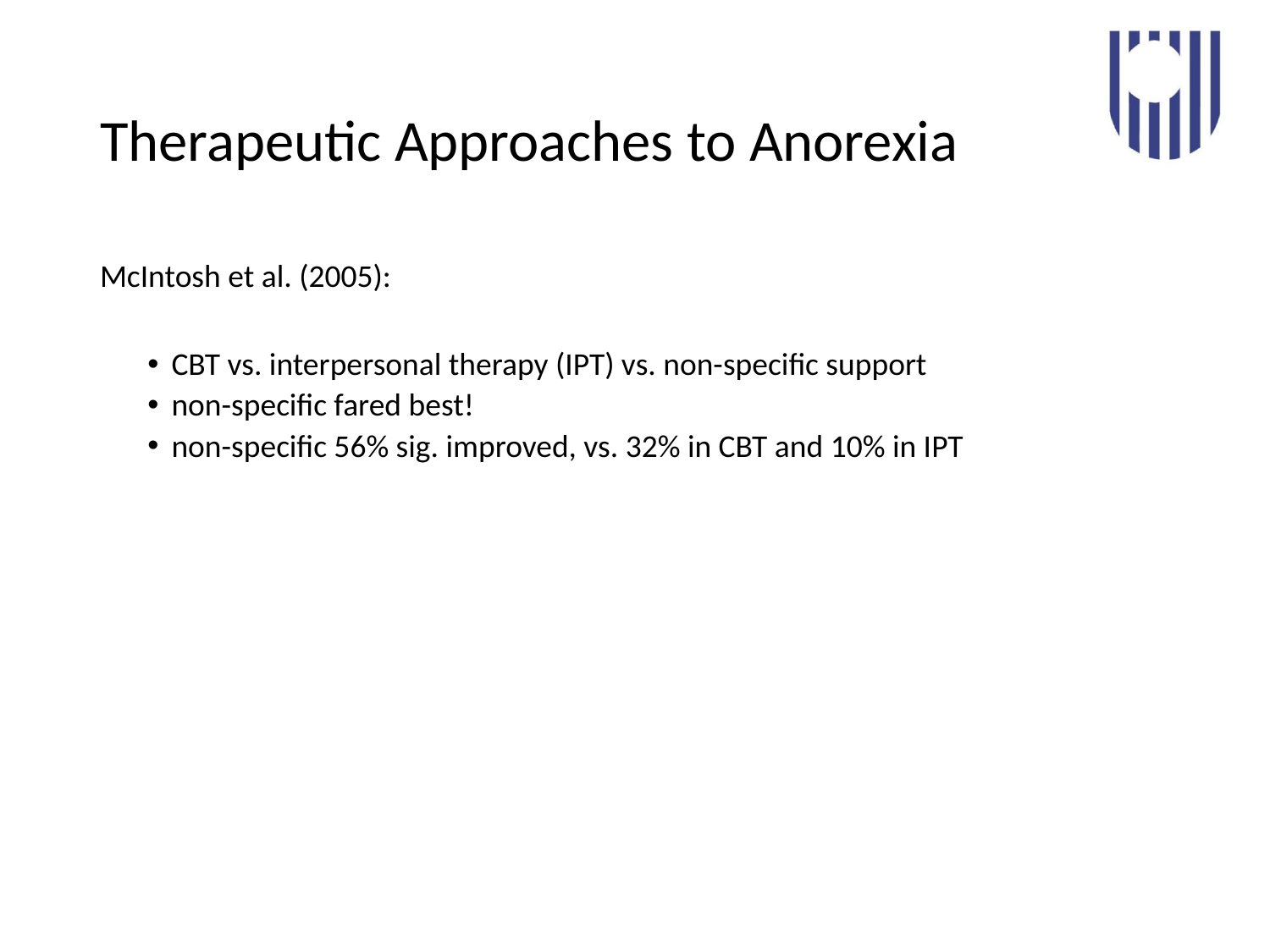

# Therapeutic Approaches to Anorexia
McIntosh et al. (2005):

CBT vs. interpersonal therapy (IPT) vs. non-specific support
non-specific fared best!
non-specific 56% sig. improved, vs. 32% in CBT and 10% in IPT